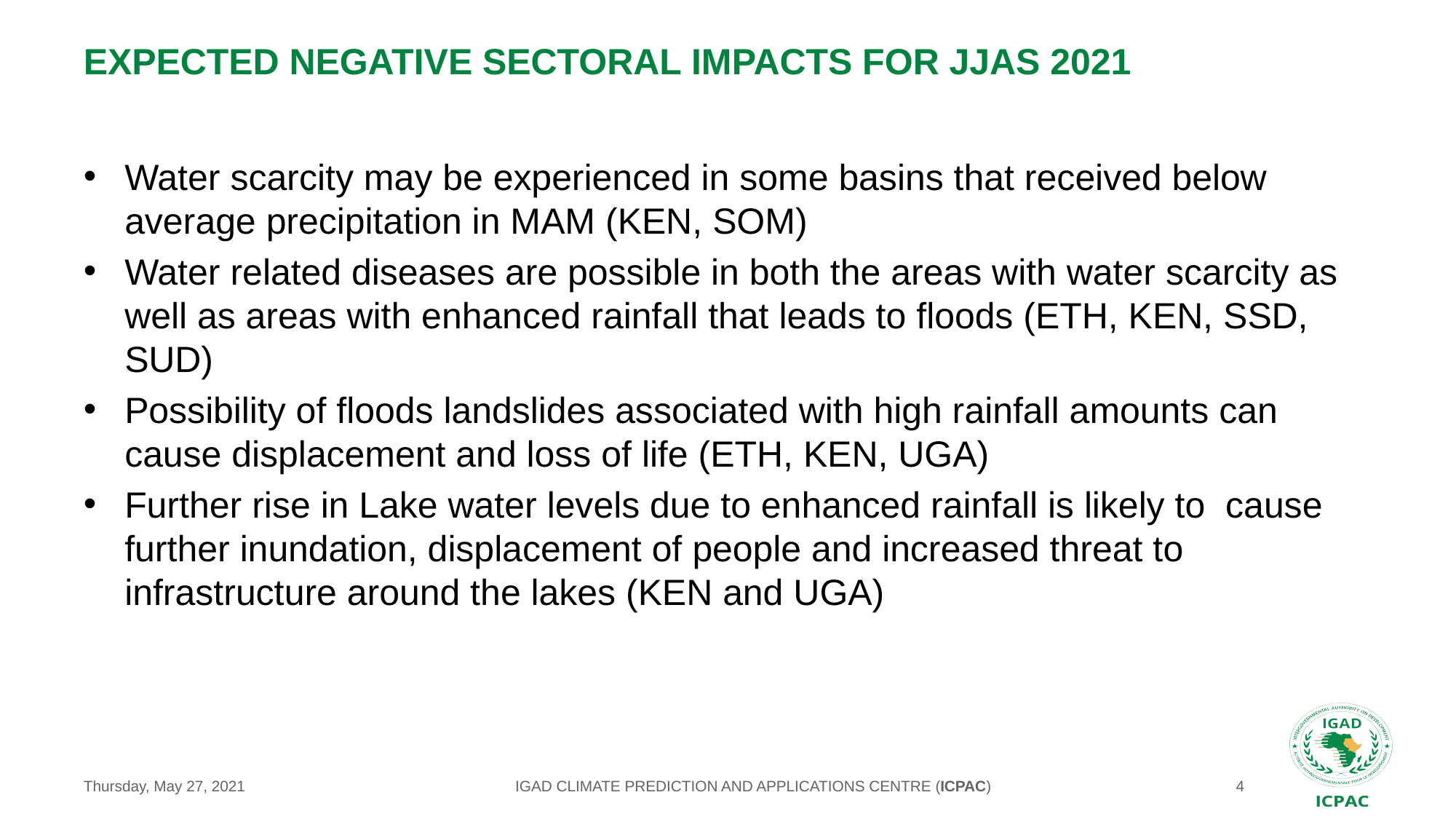

# EXPECTED NEGATIVE SECTORAL IMPACTS FOR JJAS 2021
Water scarcity may be experienced in some basins that received below average precipitation in MAM (KEN, SOM)
Water related diseases are possible in both the areas with water scarcity as well as areas with enhanced rainfall that leads to floods (ETH, KEN, SSD, SUD)
Possibility of floods landslides associated with high rainfall amounts can cause displacement and loss of life (ETH, KEN, UGA)
Further rise in Lake water levels due to enhanced rainfall is likely to  cause further inundation, displacement of people and increased threat to infrastructure around the lakes (KEN and UGA)

IGAD CLIMATE PREDICTION AND APPLICATIONS CENTRE (ICPAC)
Thursday, May 27, 2021
4